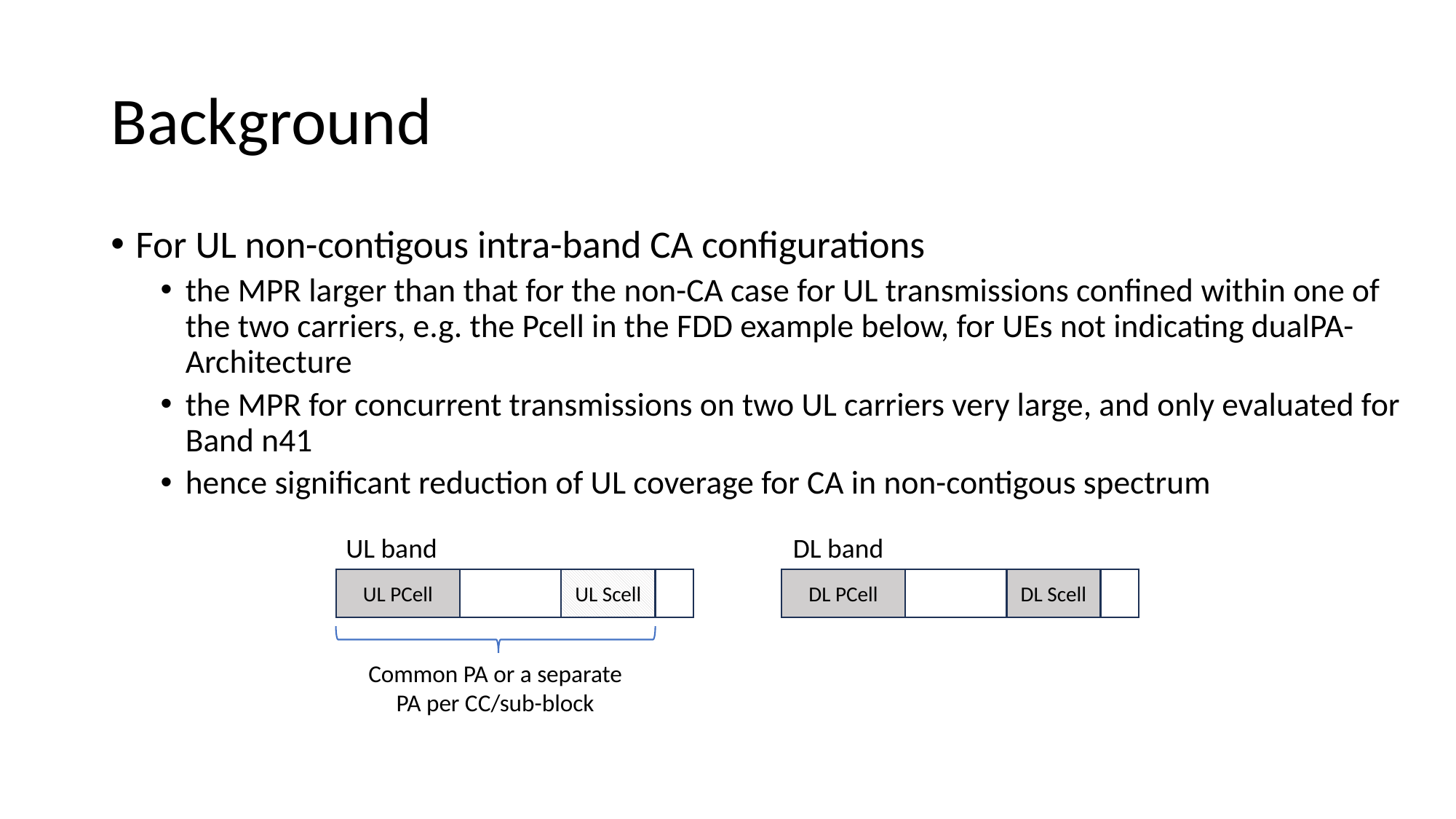

# Background
For UL non-contigous intra-band CA configurations
the MPR larger than that for the non-CA case for UL transmissions confined within one of the two carriers, e.g. the Pcell in the FDD example below, for UEs not indicating dualPA-Architecture
the MPR for concurrent transmissions on two UL carriers very large, and only evaluated for Band n41
hence significant reduction of UL coverage for CA in non-contigous spectrum

UL band
DL band
UL Scell

DL PCell
DL Scell

UL PCell
Common PA or a separate PA per CC/sub-block